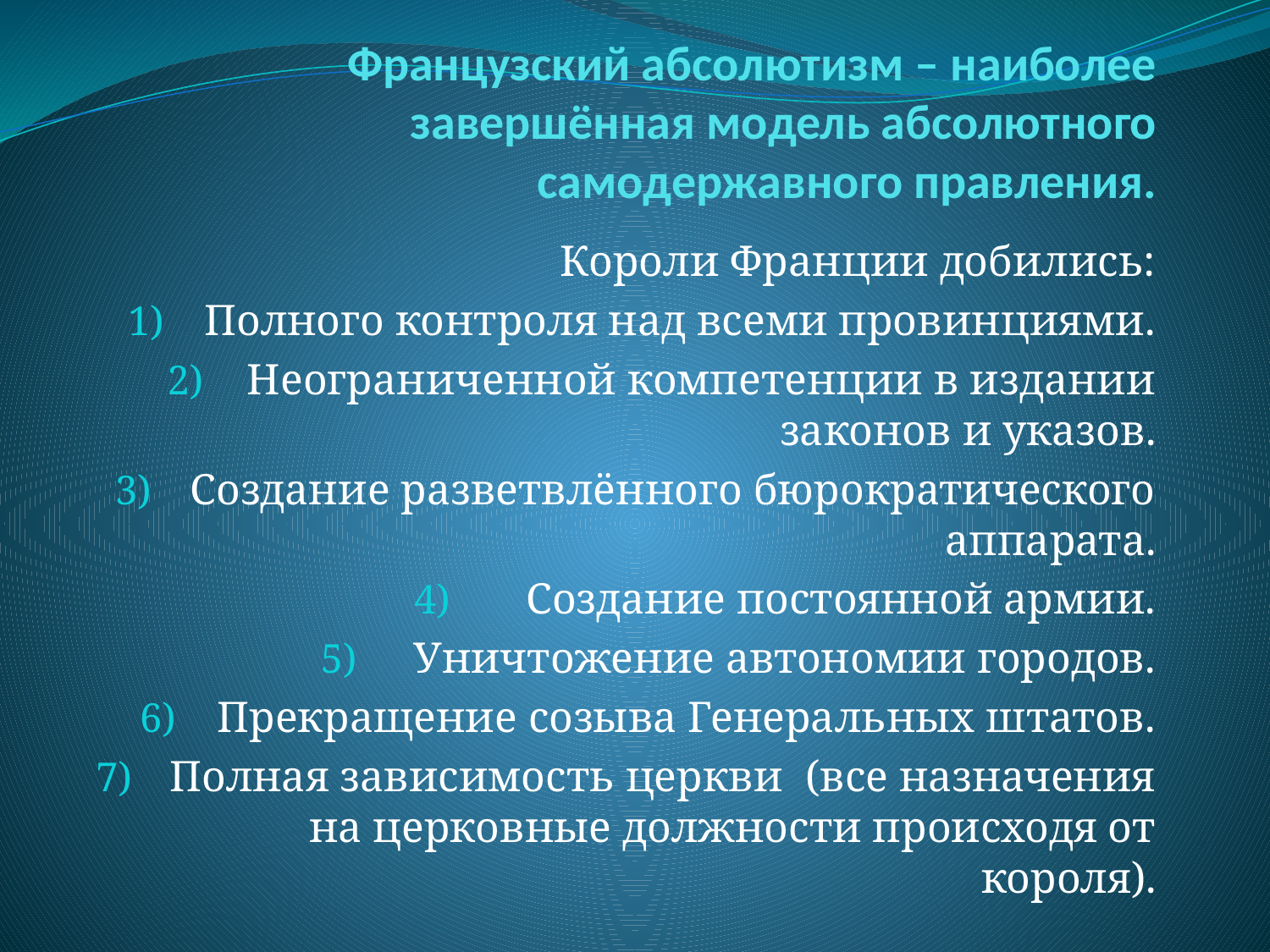

# Французский абсолютизм – наиболее завершённая модель абсолютного самодержавного правления.
Короли Франции добились:
Полного контроля над всеми провинциями.
Неограниченной компетенции в издании законов и указов.
Создание разветвлённого бюрократического аппарата.
 Создание постоянной армии.
Уничтожение автономии городов.
Прекращение созыва Генеральных штатов.
Полная зависимость церкви  (все назначения на церковные должности происходя от короля).